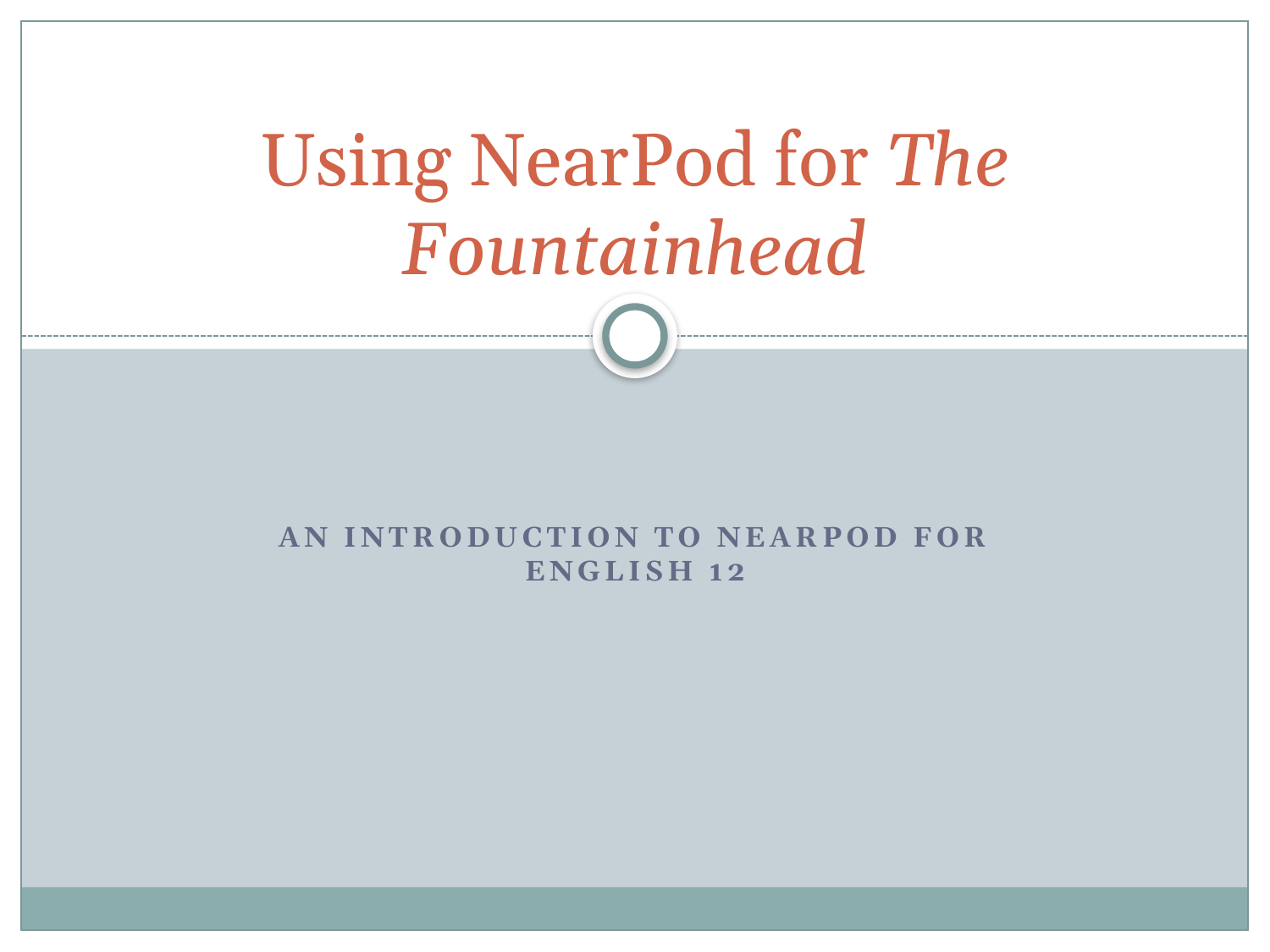

# Using NearPod for The Fountainhead
An introduction to Nearpod for english 12